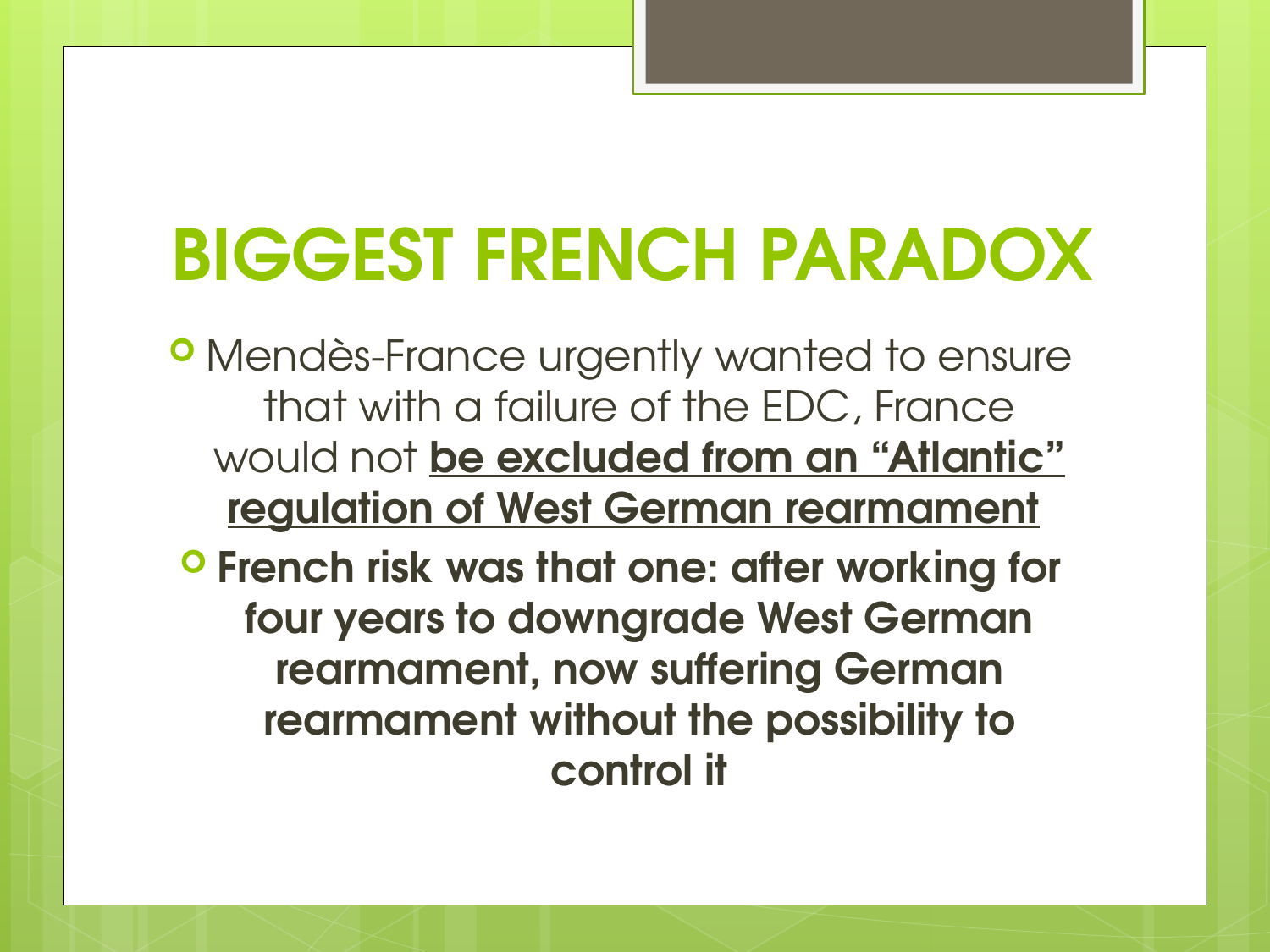

# BIGGEST FRENCH PARADOX
Mendès-France urgently wanted to ensure that with a failure of the EDC, France would not be excluded from an “Atlantic” regulation of West German rearmament
French risk was that one: after working for four years to downgrade West German rearmament, now suffering German rearmament without the possibility to control it